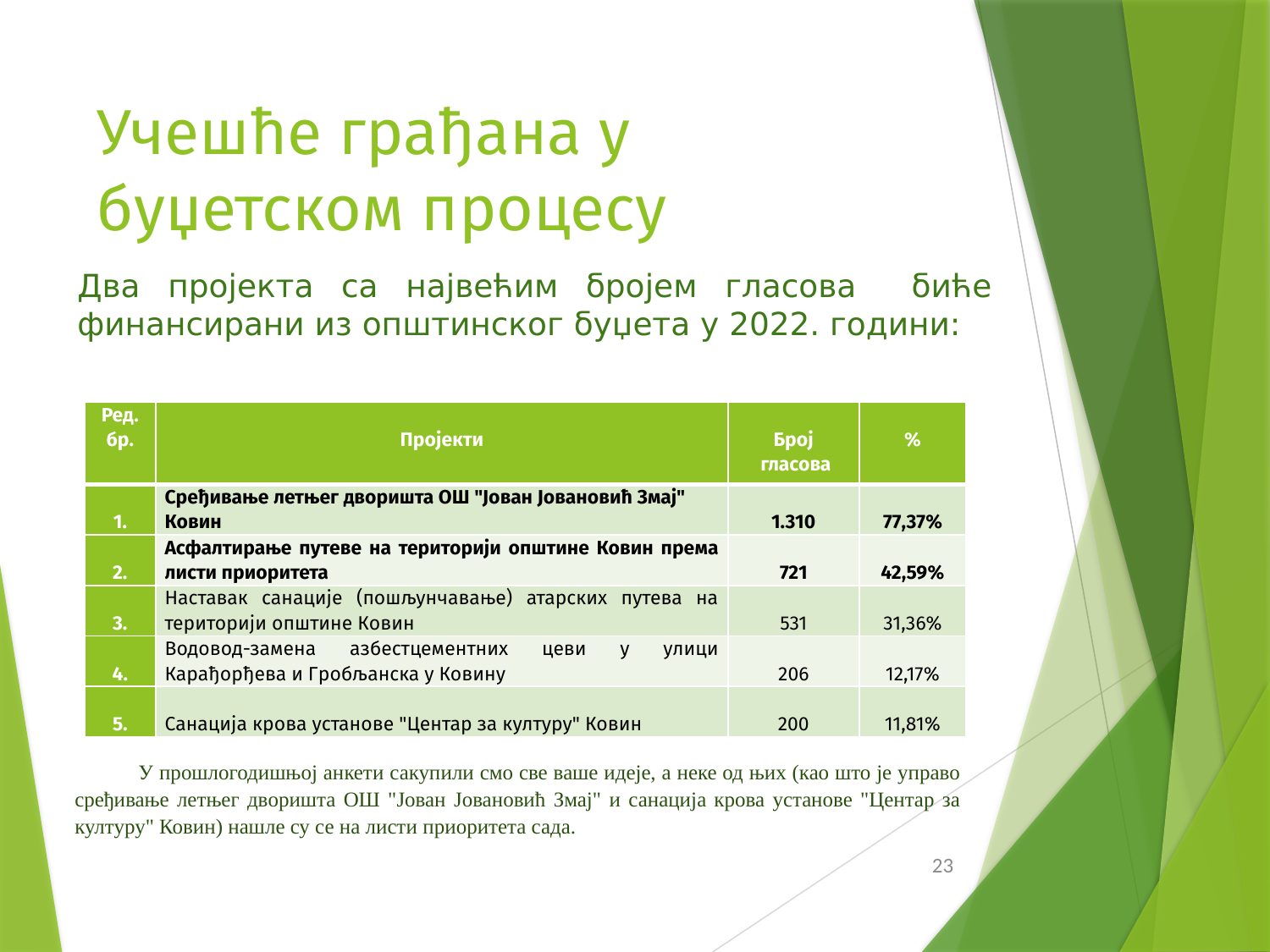

# Учешће грађана у буџетском процесу
Два пројекта са највећим бројем гласова  биће финансирани из општинског буџета у 2022. години:

| Ред. бр. | Пројекти | Број гласова | % |
| --- | --- | --- | --- |
| 1. | Сређивање летњег дворишта ОШ "Јован Јовановић Змај" Ковин | 1.310 | 77,37% |
| 2. | Асфалтирање путеве на територији општине Ковин према листи приоритета | 721 | 42,59% |
| 3. | Наставак санације (пошљунчавање) атарских путева на територији општине Ковин | 531 | 31,36% |
| 4. | Водовод-замена азбестцементних цеви у улици Карађорђева и Гробљанска у Ковину | 206 | 12,17% |
| 5. | Санација крова установе "Центар за културу" Ковин | 200 | 11,81% |

У прошлогодишњој анкети сакупили смо све ваше идеје, а неке од њих (као што је управо сређивање летњег дворишта ОШ "Јован Јовановић Змај" и санација крова установе "Центар за културу" Ковин) нашле су се на листи приоритета сада.
23